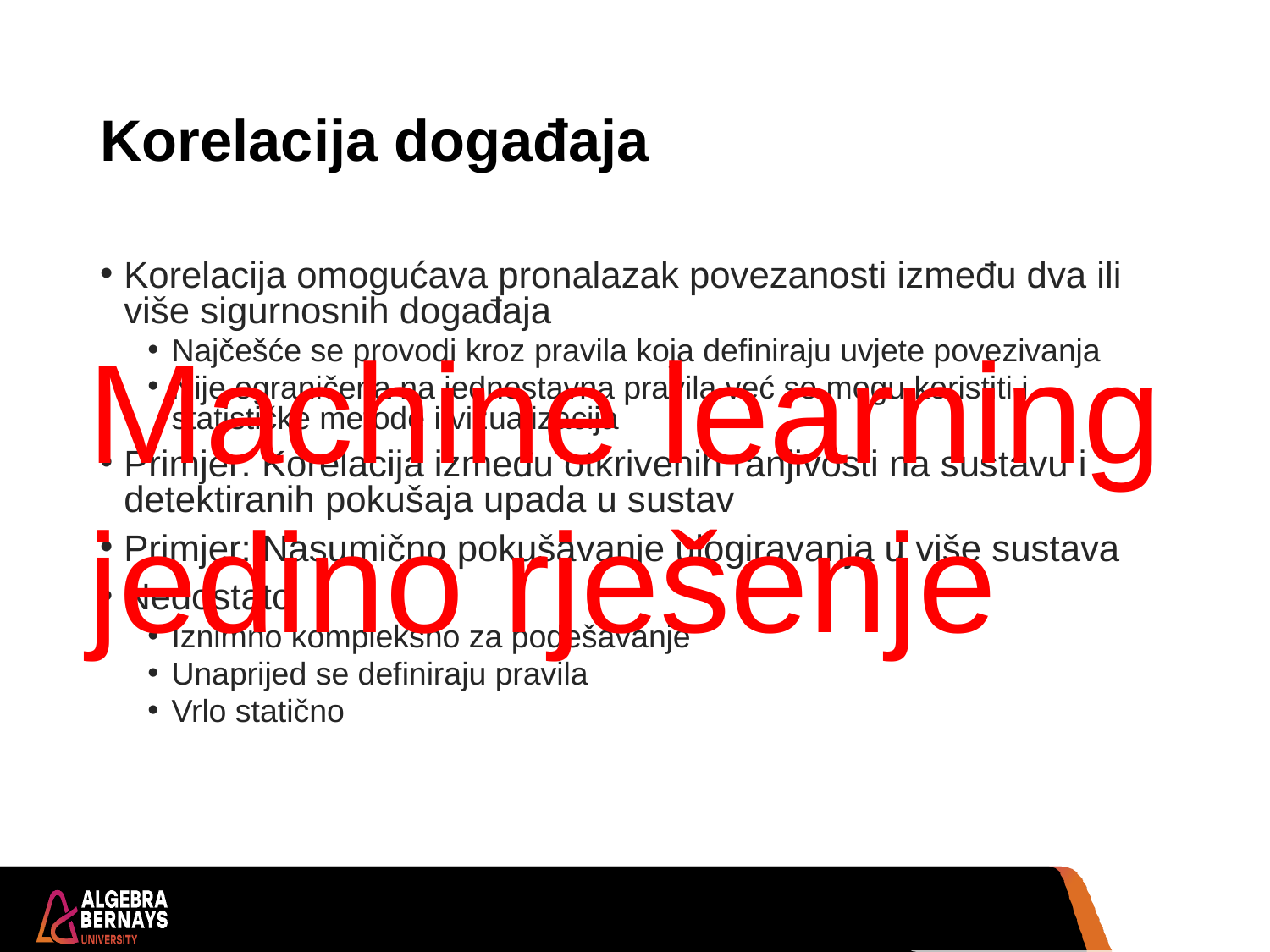

# Korelacija događaja
Korelacija omogućava pronalazak povezanosti između dva ili više sigurnosnih događaja
Najčešće se provodi kroz pravila koja definiraju uvjete povezivanja
Nije ograničena na jednostavna pravila već se mogu koristiti i statističke metode i vizualizacija
Primjer: Korelacija između otkrivenih ranjivosti na sustavu i detektiranih pokušaja upada u sustav
Primjer: Nasumično pokušavanje ulogiravanja u više sustava
Nedostatci
Iznimno kompleksno za podešavanje
Unaprijed se definiraju pravila
Vrlo statično

Machine learning jedino rješenje